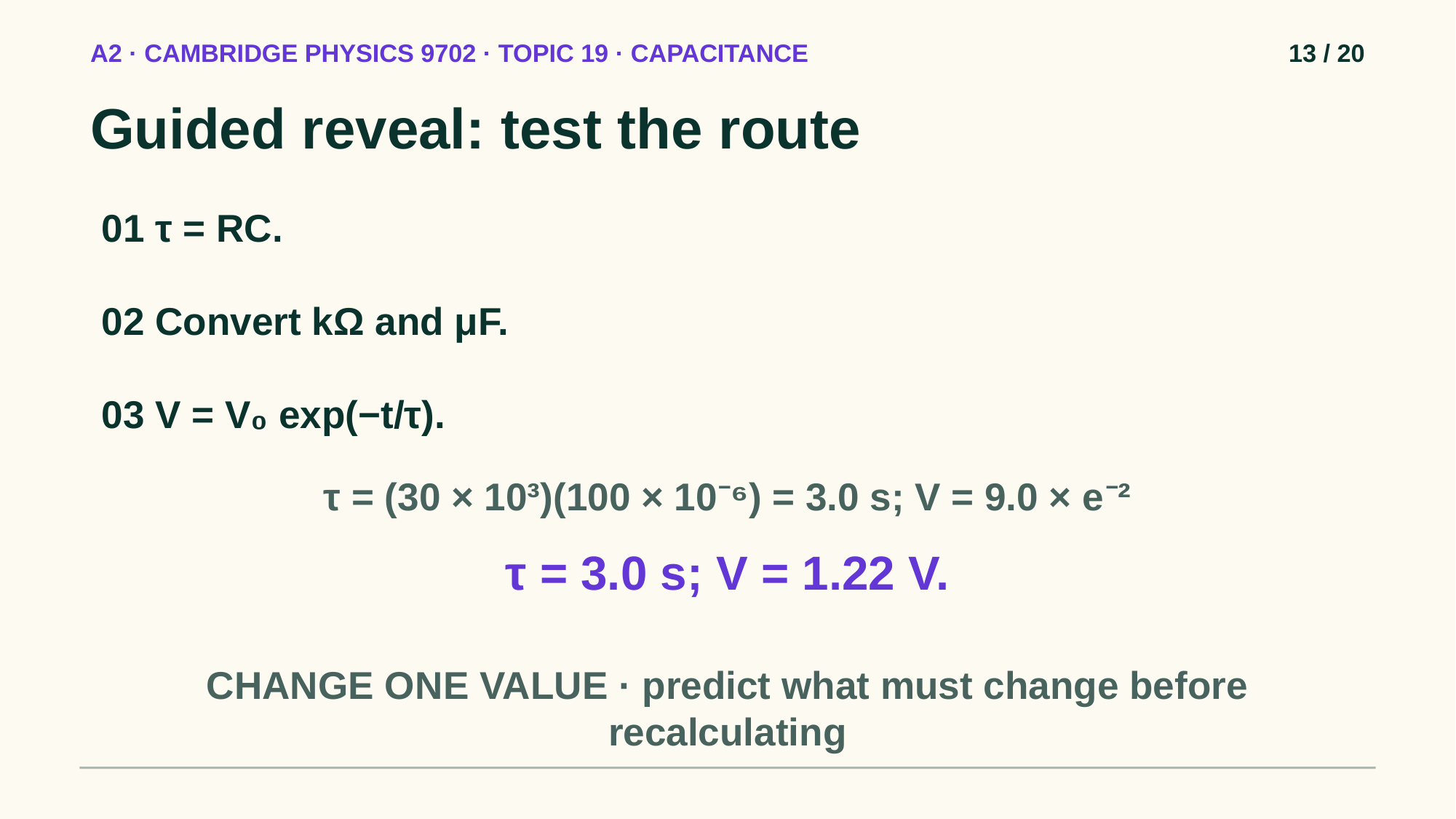

A2 · CAMBRIDGE PHYSICS 9702 · TOPIC 19 · CAPACITANCE
13 / 20
Guided reveal: test the route
01 τ = RC.
02 Convert kΩ and μF.
03 V = V₀ exp(−t/τ).
τ = (30 × 10³)(100 × 10⁻⁶) = 3.0 s; V = 9.0 × e⁻²
τ = 3.0 s; V = 1.22 V.
CHANGE ONE VALUE · predict what must change before recalculating